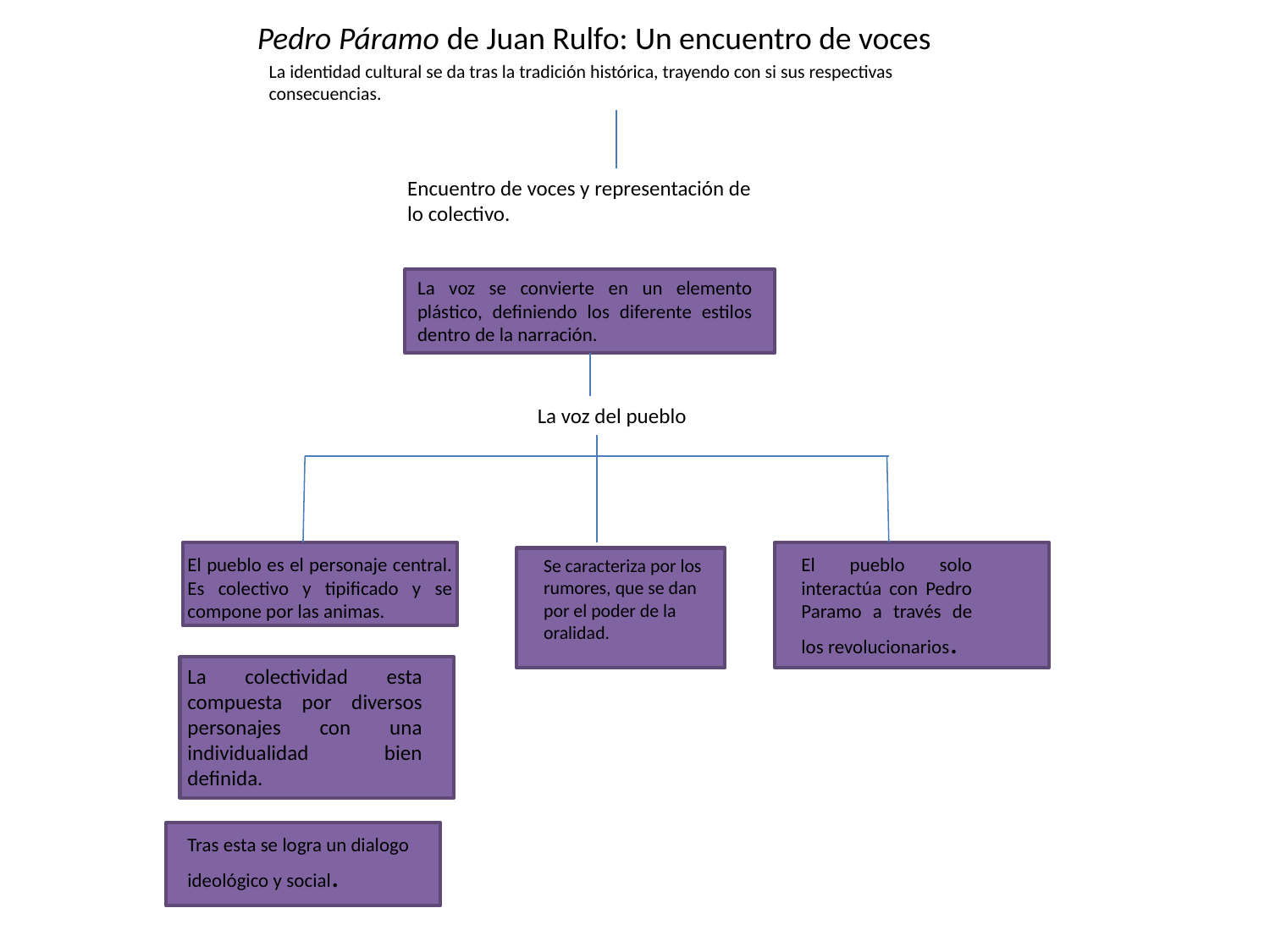

Pedro Páramo de Juan Rulfo: Un encuentro de voces
La identidad cultural se da tras la tradición histórica, trayendo con si sus respectivas consecuencias.
Encuentro de voces y representación de lo colectivo.

La voz se convierte en un elemento plástico, definiendo los diferente estilos dentro de la narración.
La voz del pueblo

El pueblo es el personaje central. Es colectivo y tipificado y se compone por las animas.
El pueblo solo interactúa con Pedro Paramo a través de los revolucionarios.

Se caracteriza por los rumores, que se dan por el poder de la oralidad.

La colectividad esta compuesta por diversos personajes con una individualidad bien definida.

Tras esta se logra un dialogo ideológico y social.